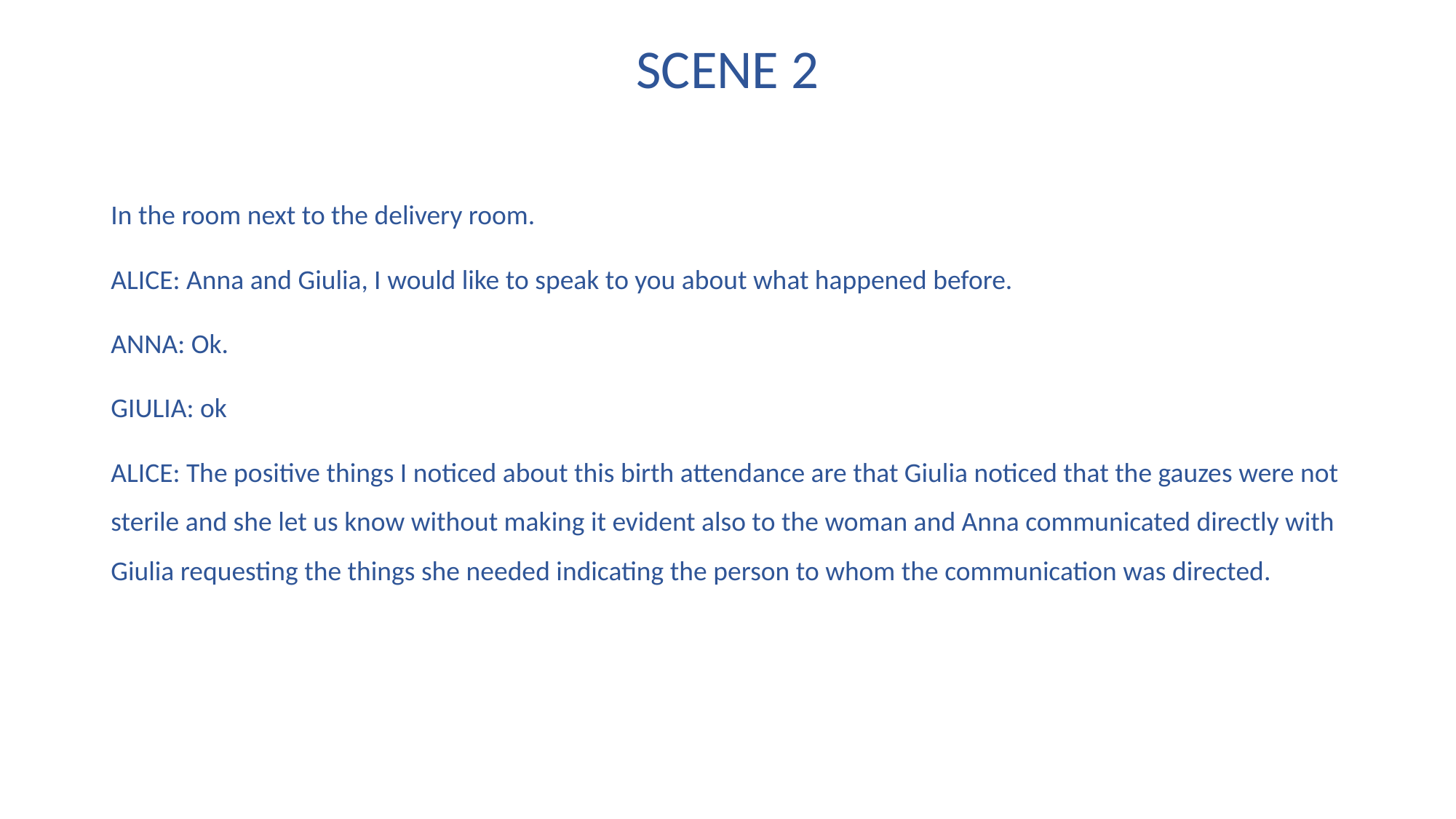

# SCENE 2
In the room next to the delivery room.
ALICE: Anna and Giulia, I would like to speak to you about what happened before.
ANNA: Ok.
GIULIA: ok
ALICE: The positive things I noticed about this birth attendance are that Giulia noticed that the gauzes were not sterile and she let us know without making it evident also to the woman and Anna communicated directly with Giulia requesting the things she needed indicating the person to whom the communication was directed.